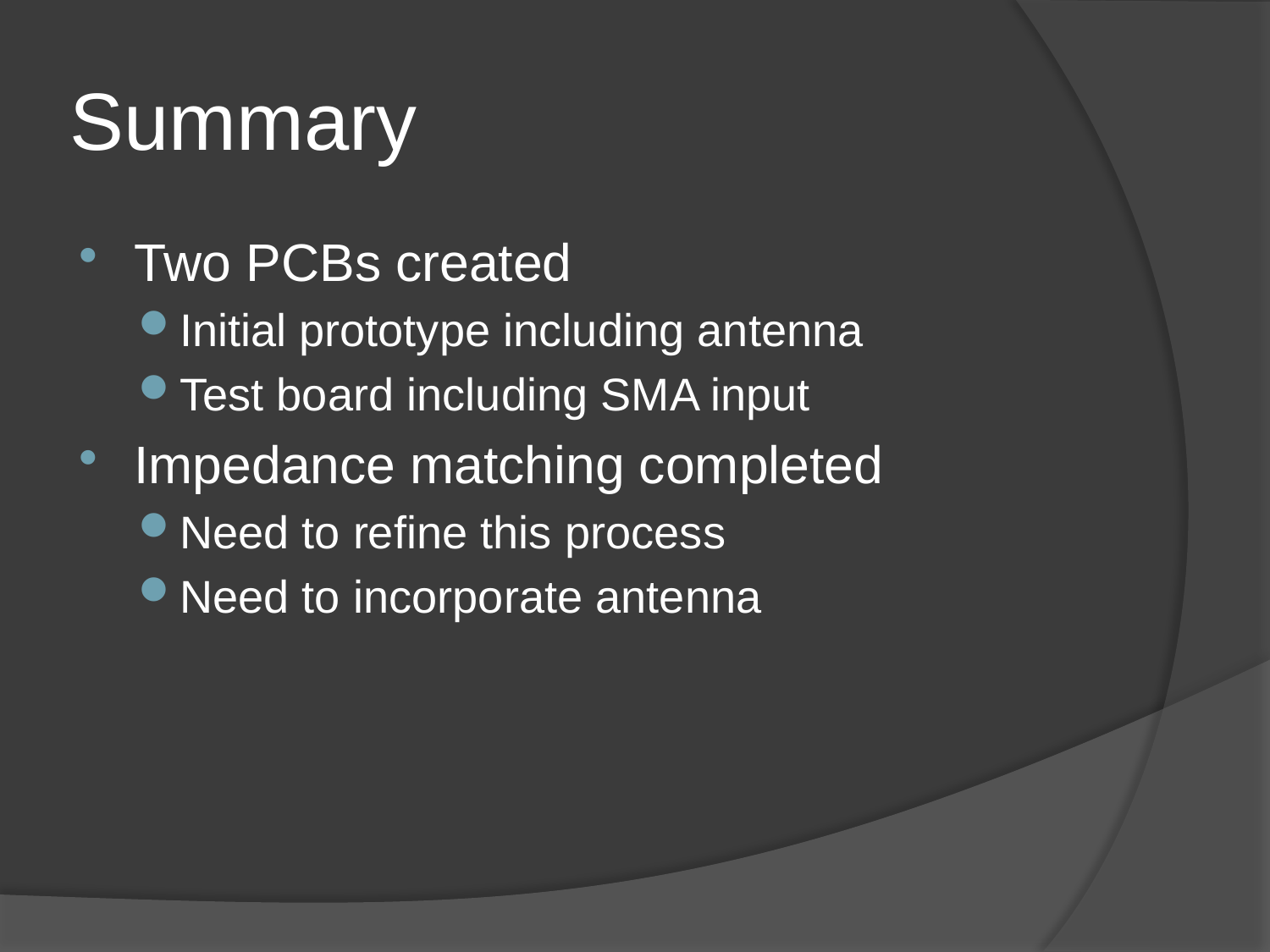

# Summary
Two PCBs created
Initial prototype including antenna
Test board including SMA input
Impedance matching completed
Need to refine this process
Need to incorporate antenna